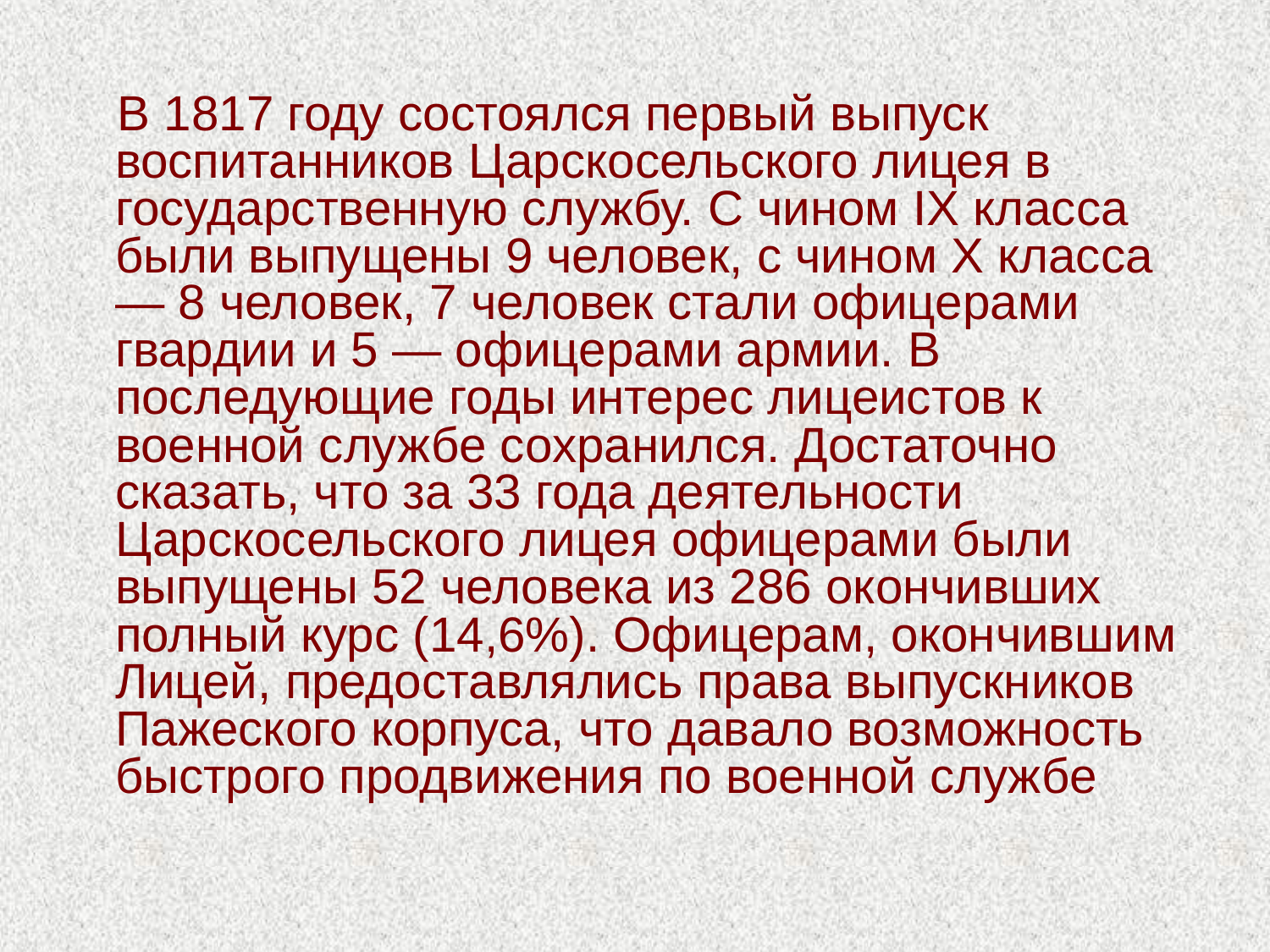

В 1817 году состоялся первый выпуск воспитанников Царскосельского лицея в государственную службу. С чином IX класса были выпущены 9 человек, с чином Х класса — 8 человек, 7 человек стали офицерами гвардии и 5 — офицерами армии. В последующие годы интерес лицеистов к военной службе сохранился. Достаточно сказать, что за 33 года деятельности Царскосельского лицея офицерами были выпущены 52 человека из 286 окончивших полный курс (14,6%). Офицерам, окончившим Лицей, предоставлялись права выпускников Пажеского корпуса, что давало возможность быстрого продвижения по военной службе